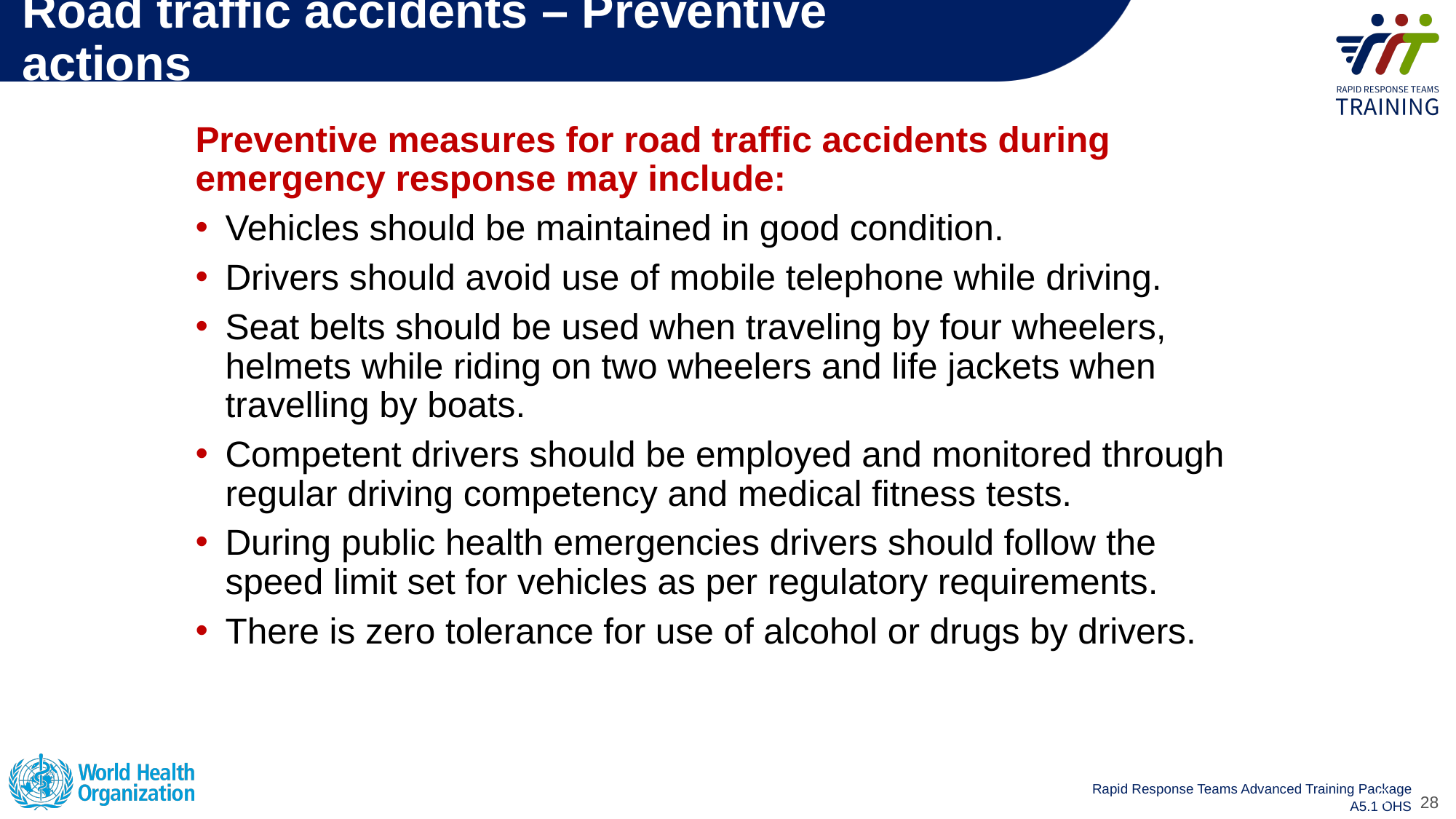

Road traffic accidents – Preventive actions
Preventive measures for road traffic accidents during emergency response may include:
Vehicles should be maintained in good condition.
Drivers should avoid use of mobile telephone while driving.
Seat belts should be used when traveling by four wheelers, helmets while riding on two wheelers and life jackets when travelling by boats.
Competent drivers should be employed and monitored through regular driving competency and medical fitness tests.
During public health emergencies drivers should follow the speed limit set for vehicles as per regulatory requirements.
There is zero tolerance for use of alcohol or drugs by drivers.
28